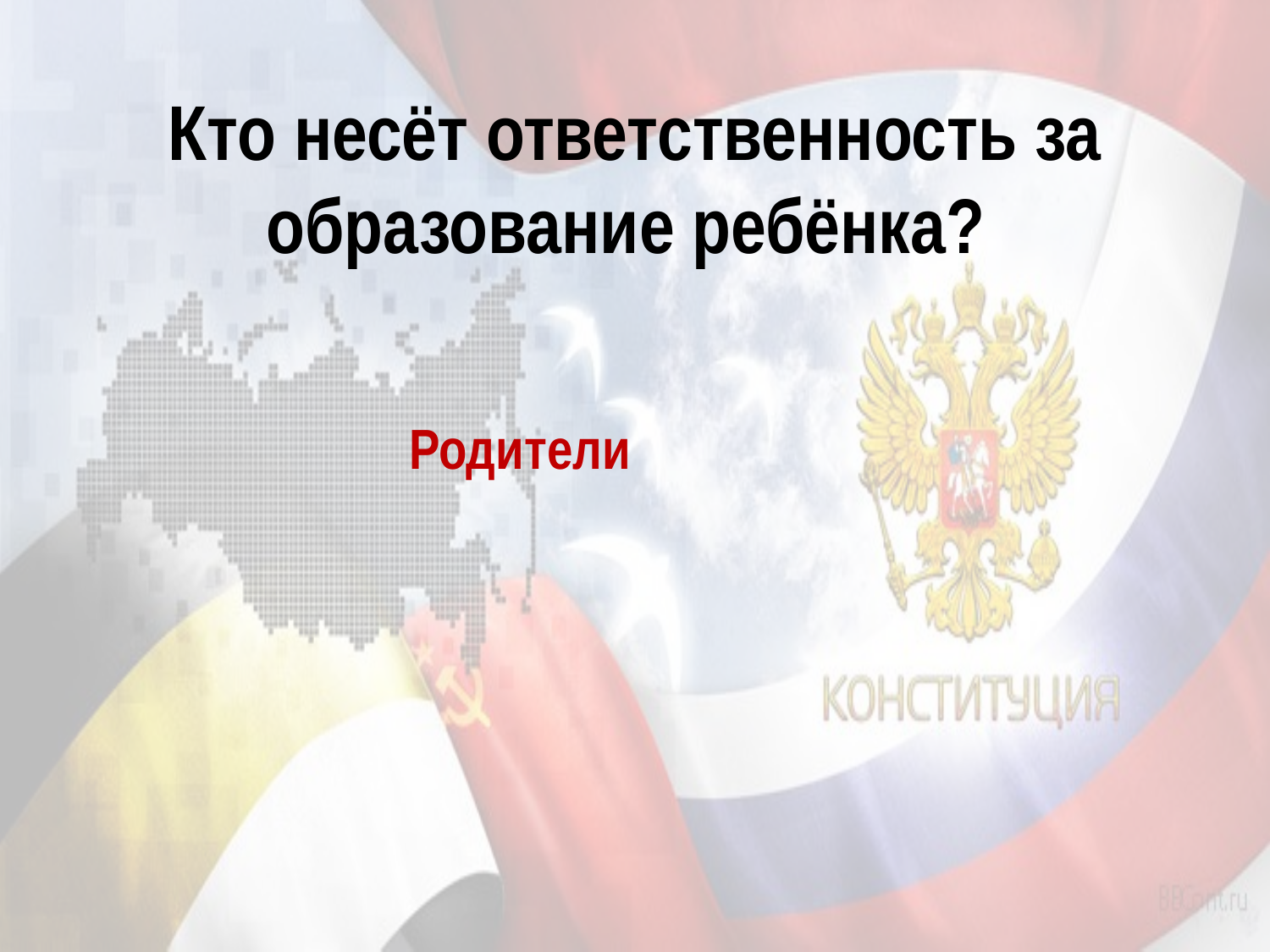

# Кто несёт ответственность за образование ребёнка?
Родители